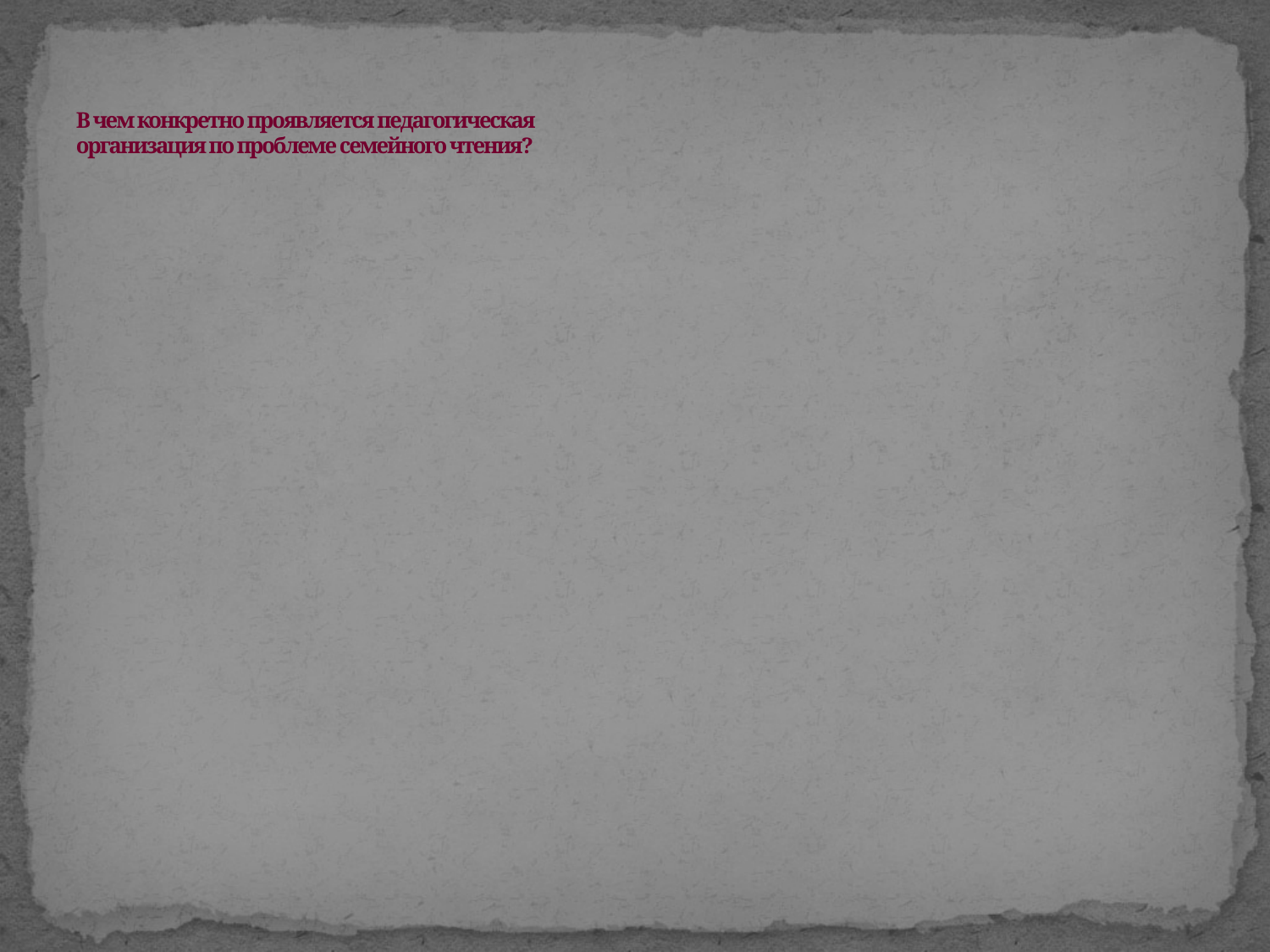

# В чем конкретно проявляется педагогическая организация по проблеме семейного чтения?